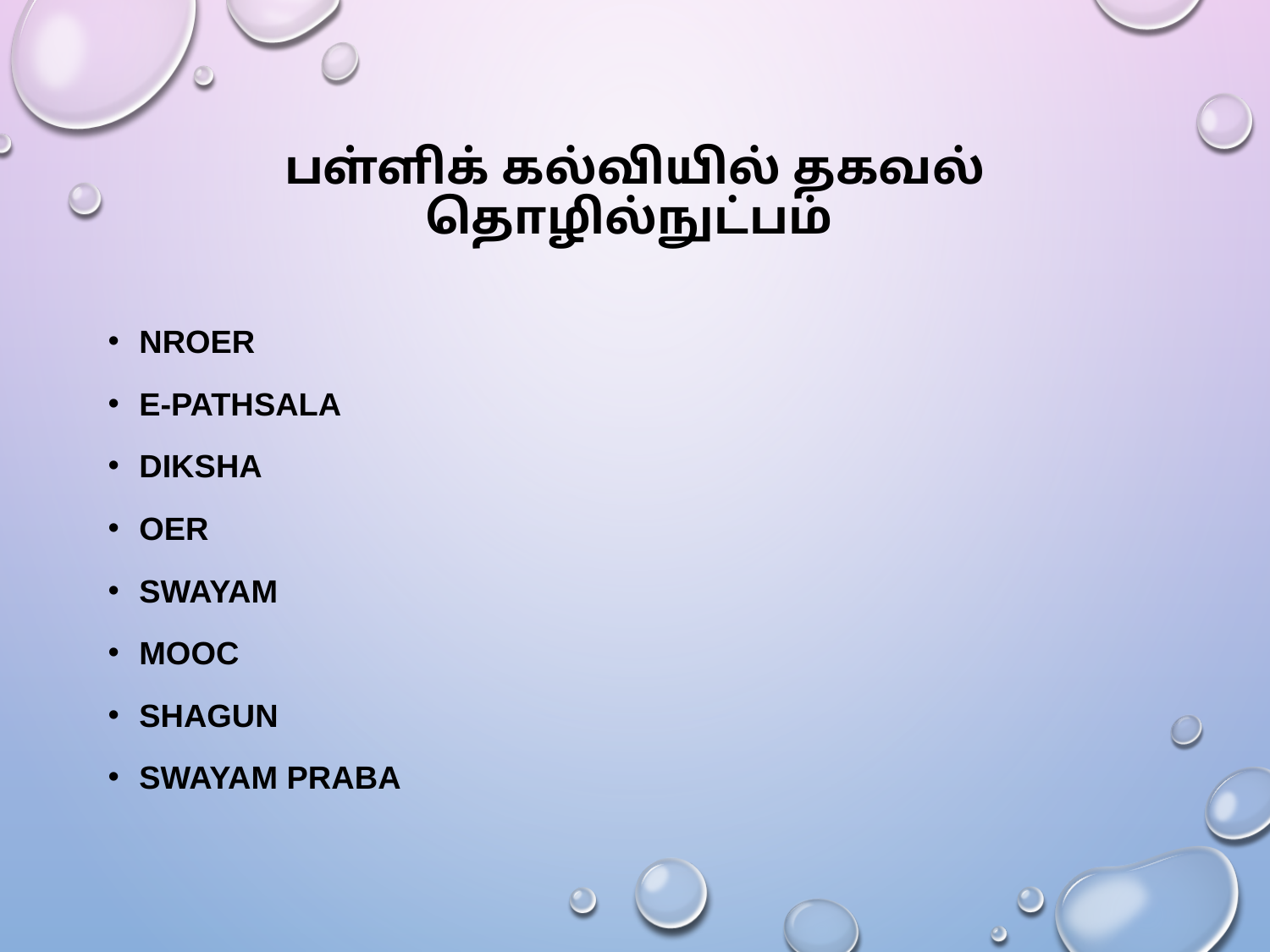

# பள்ளிக் கல்வியில் தகவல் தொழில்நுட்பம்
NROER
E-pathsala
DIKSHA
OER
SWAYAM
MOOC
Shagun
SWAYAM PRABA